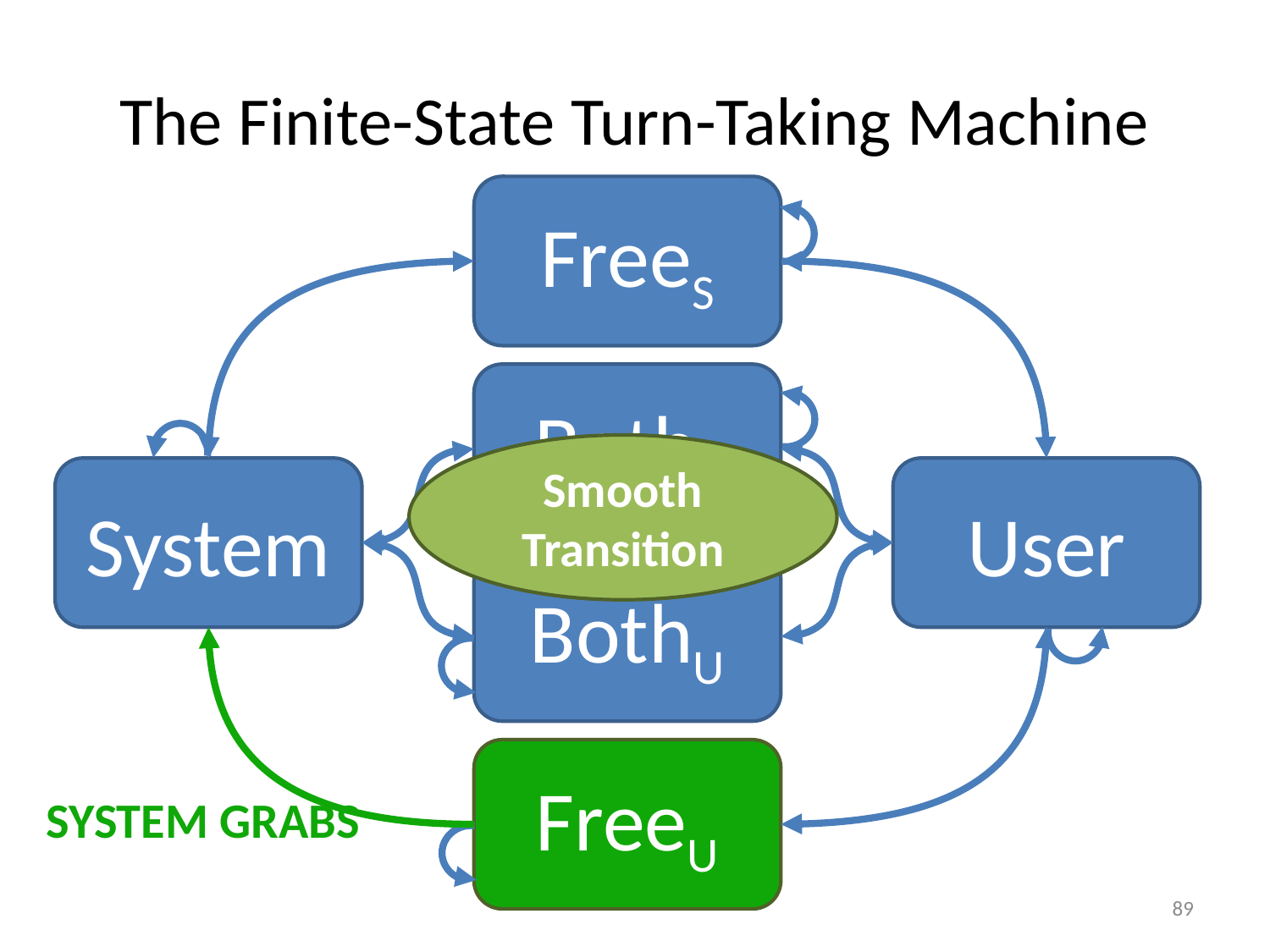

# The Finite-State Turn-Taking Machine
FreeS

BothS

Smooth Transition
System
User
BothU

FreeU
SYSTEM GRABS

89